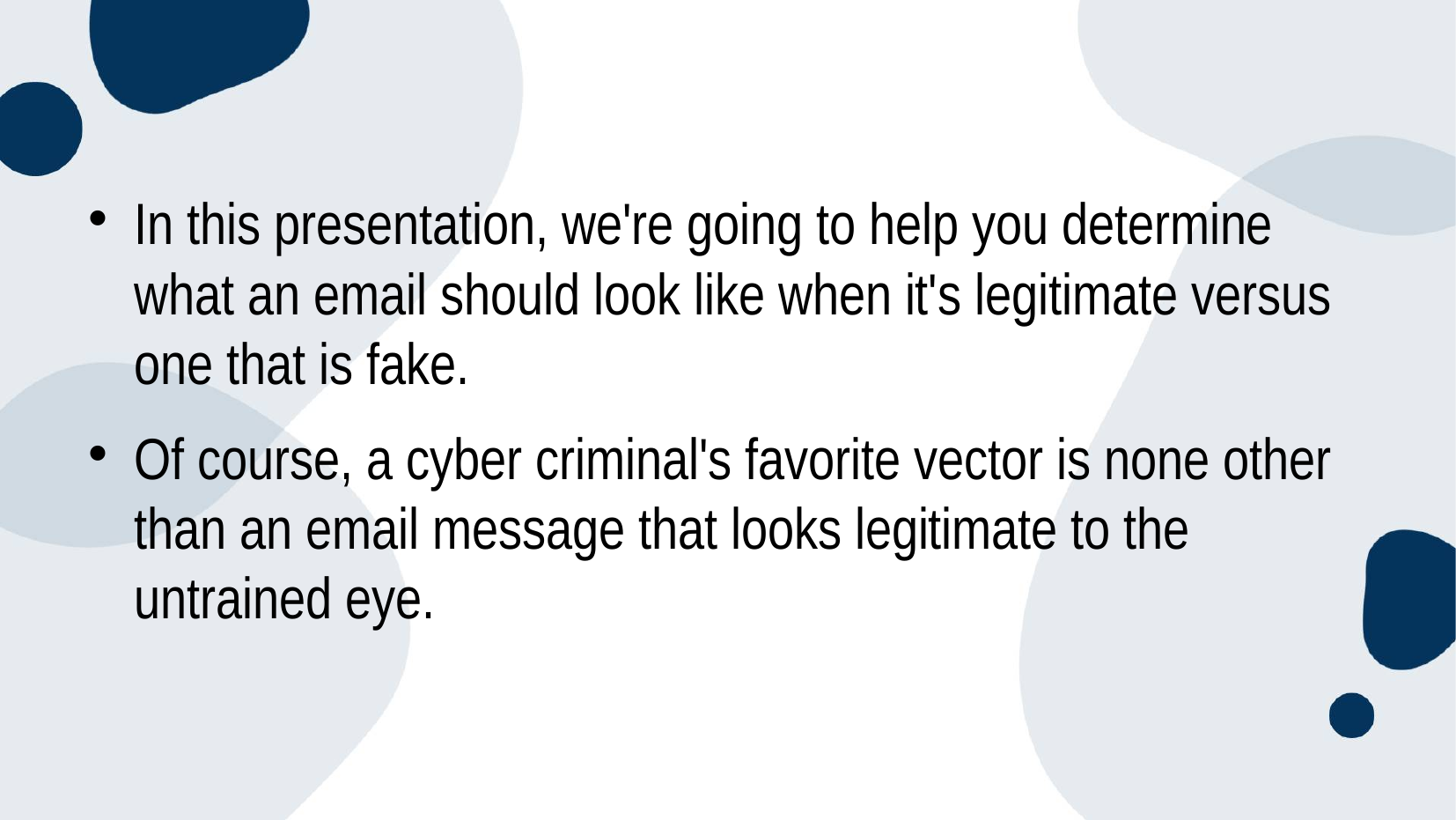

#
In this presentation, we're going to help you determine what an email should look like when it's legitimate versus one that is fake.
Of course, a cyber criminal's favorite vector is none other than an email message that looks legitimate to the untrained eye.